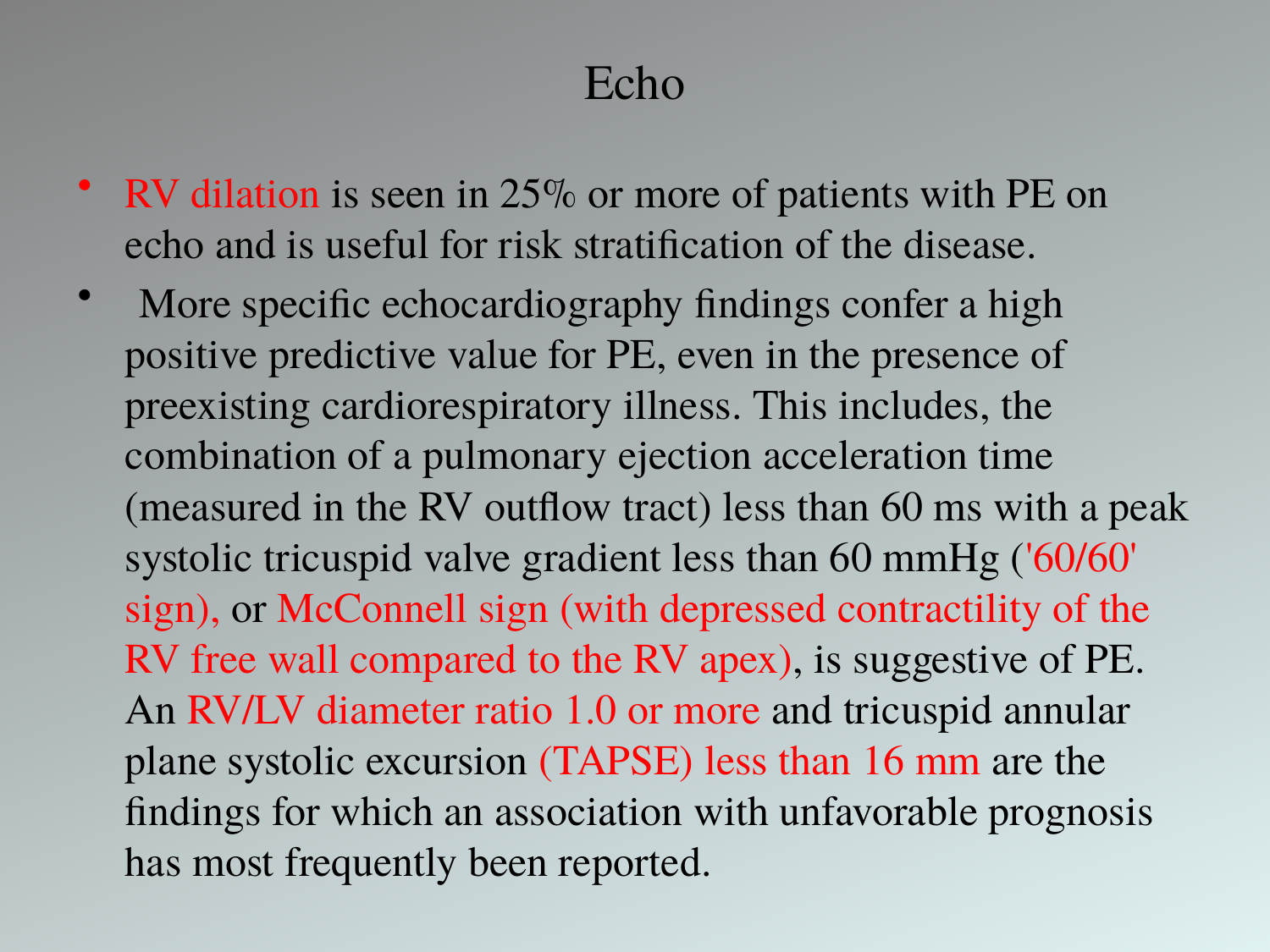

# Echo
RV dilation is seen in 25% or more of patients with PE on echo and is useful for risk stratification of the disease.
 More specific echocardiography findings confer a high positive predictive value for PE, even in the presence of preexisting cardiorespiratory illness. This includes, the combination of a pulmonary ejection acceleration time (measured in the RV outflow tract) less than 60 ms with a peak systolic tricuspid valve gradient less than 60 mmHg ('60/60' sign), or McConnell sign (with depressed contractility of the RV free wall compared to the RV apex), is suggestive of PE. An RV/LV diameter ratio 1.0 or more and tricuspid annular plane systolic excursion (TAPSE) less than 16 mm are the findings for which an association with unfavorable prognosis has most frequently been reported.